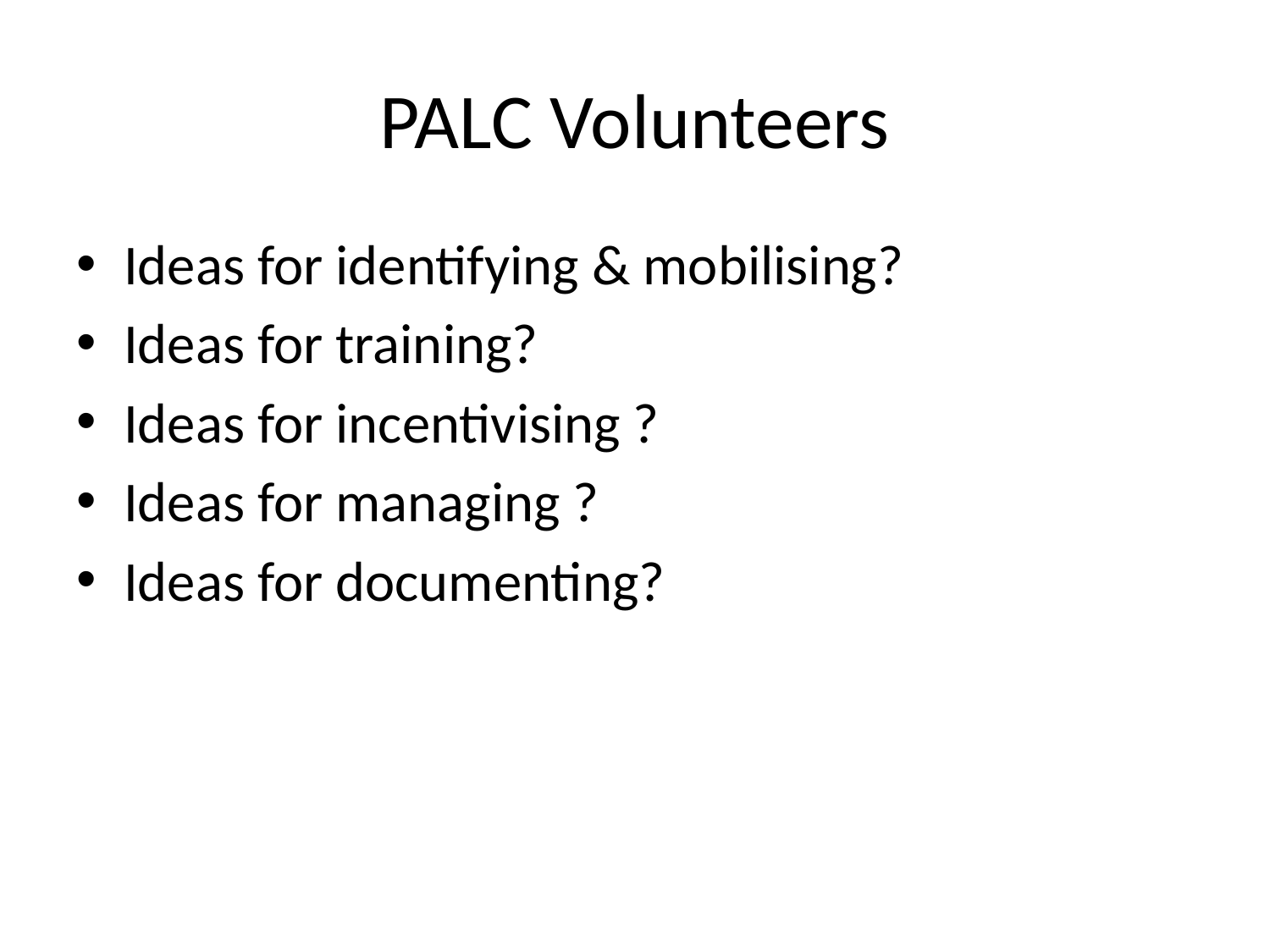

# PALC Volunteers
Ideas for identifying & mobilising?
Ideas for training?
Ideas for incentivising ?
Ideas for managing ?
Ideas for documenting?